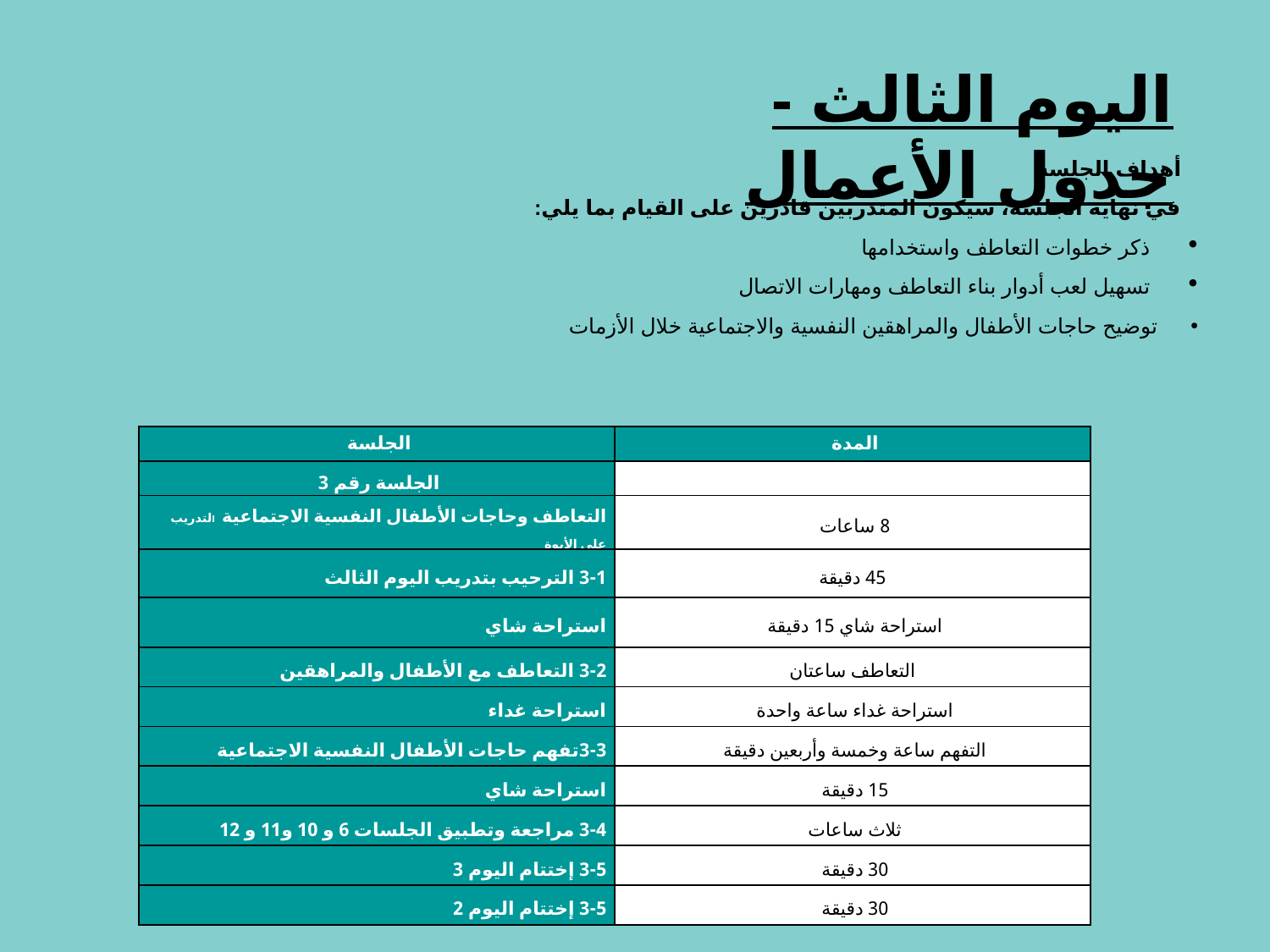

اليوم الثالث - جدول الأعمال
أهداف الجلسة
في نهاية الجلسة، سيكون المتدربين قادرين على القيام بما يلي:
ذكر خطوات التعاطف واستخدامها
تسهيل لعب أدوار بناء التعاطف ومهارات الاتصال
توضيح حاجات الأطفال والمراهقين النفسية والاجتماعية خلال الأزمات
| الجلسة | المدة |
| --- | --- |
| الجلسة رقم 3 |  |
| التعاطف وحاجات الأطفال النفسية الاجتماعية  التدريب على الأبوة | 8 ساعات |
| 3-1 الترحيب بتدريب اليوم الثالث | 45 دقيقة |
| استراحة شاي | استراحة شاي 15 دقيقة |
| 3-2 التعاطف مع الأطفال والمراهقين | التعاطف ساعتان |
| استراحة غداء | استراحة غداء ساعة واحدة |
| 3-3تفهم حاجات الأطفال النفسية الاجتماعية | التفهم ساعة وخمسة وأربعين دقيقة |
| استراحة شاي | 15 دقيقة |
| 3-4 مراجعة وتطبيق الجلسات 6 و 10 و11 و 12 | ثلاث ساعات |
| 3-5 إختتام اليوم 3 | 30 دقيقة |
| 3-5 إختتام اليوم 2 | 30 دقيقة |